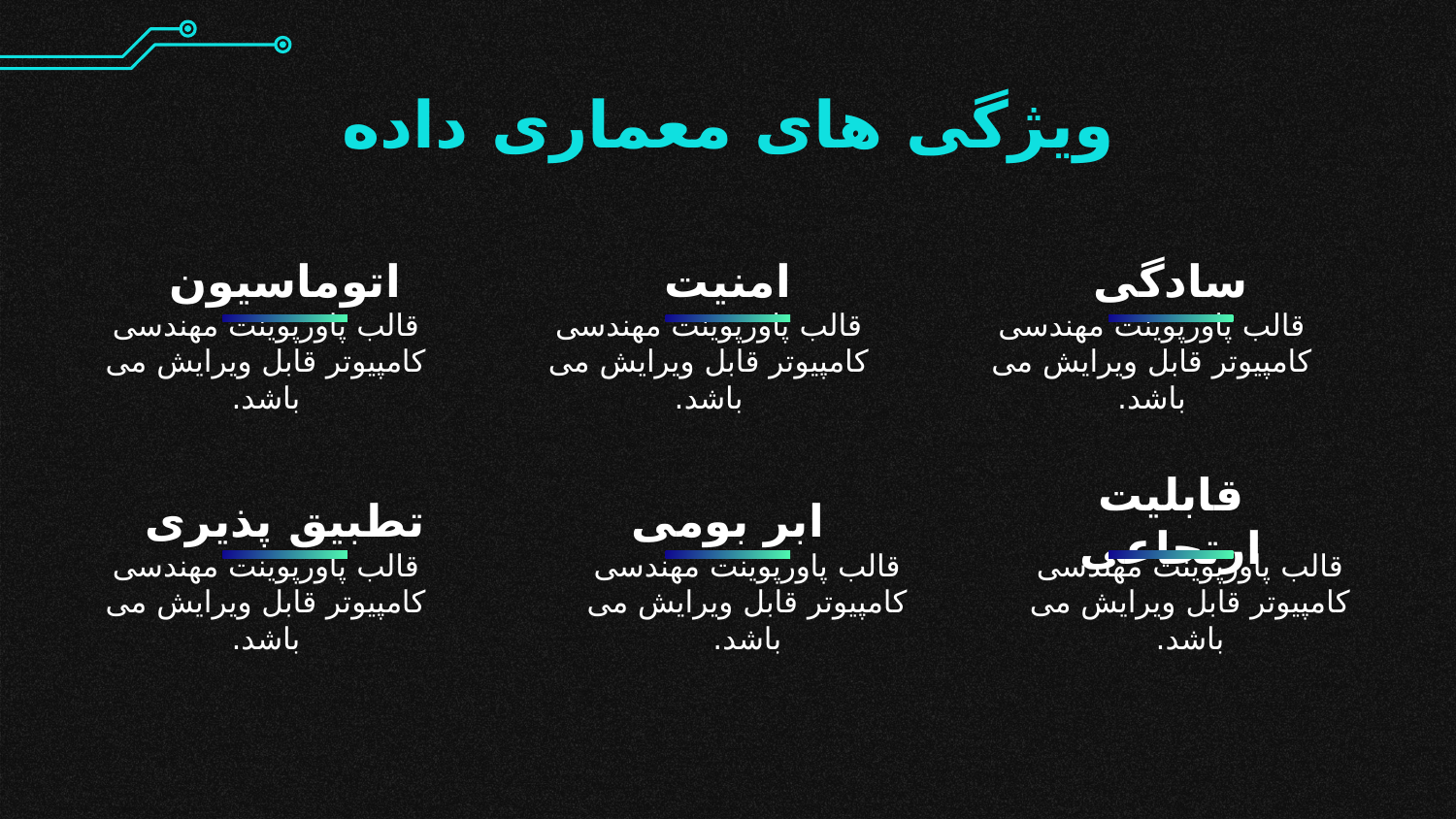

ویژگی های معماری داده
# اتوماسیون
امنیت
سادگی

قالب پاورپوینت مهندسی کامپیوتر قابل ویرایش می باشد.
قالب پاورپوینت مهندسی کامپیوتر قابل ویرایش می باشد.
قالب پاورپوینت مهندسی کامپیوتر قابل ویرایش می باشد.
تطبیق پذیری
ابر بومی
قابلیت ارتجاعی

قالب پاورپوینت مهندسی کامپیوتر قابل ویرایش می باشد.
قالب پاورپوینت مهندسی کامپیوتر قابل ویرایش می باشد.
قالب پاورپوینت مهندسی کامپیوتر قابل ویرایش می باشد.